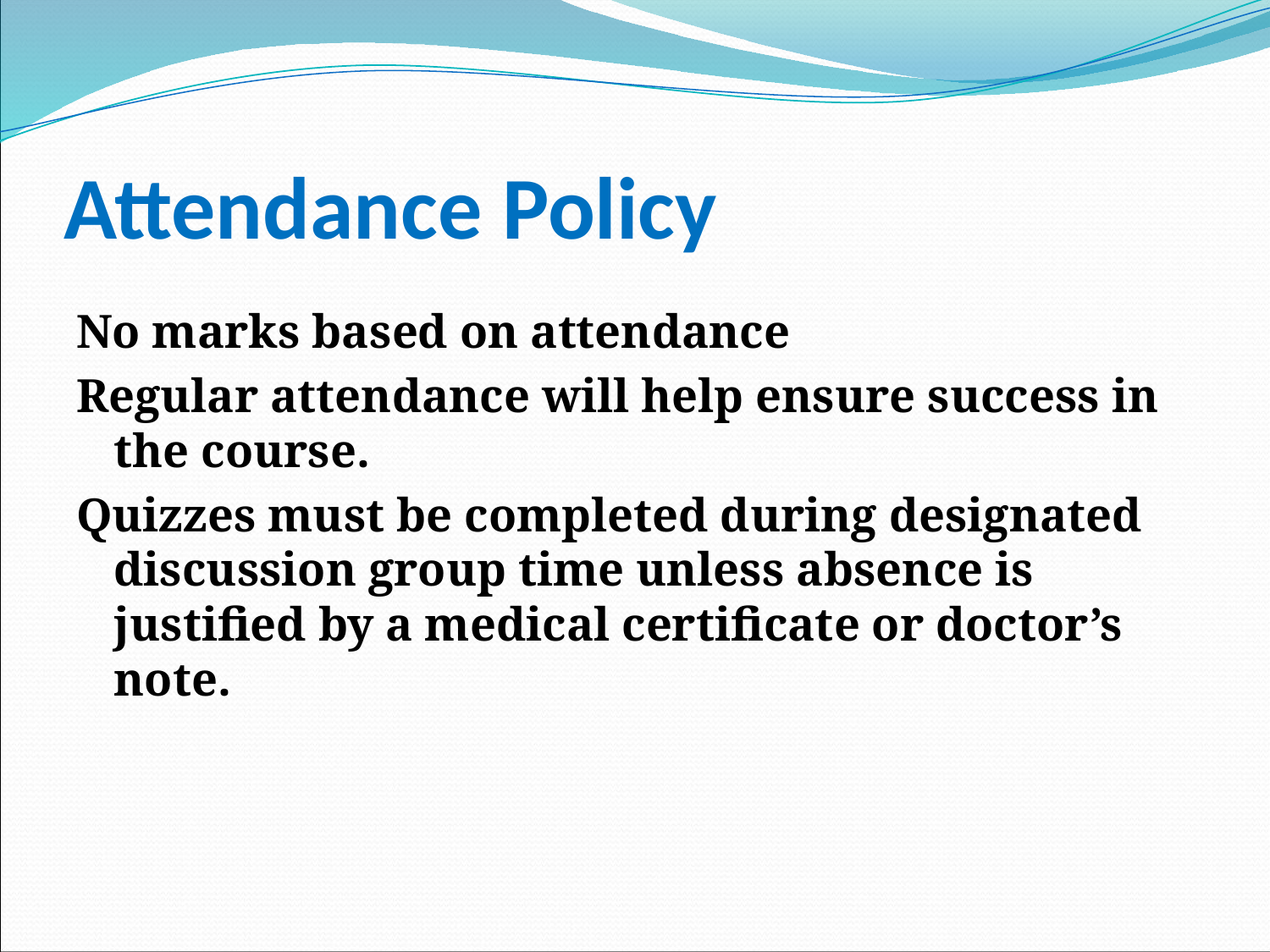

# Attendance Policy
No marks based on attendance
Regular attendance will help ensure success in the course.
Quizzes must be completed during designated discussion group time unless absence is justified by a medical certificate or doctor’s note.